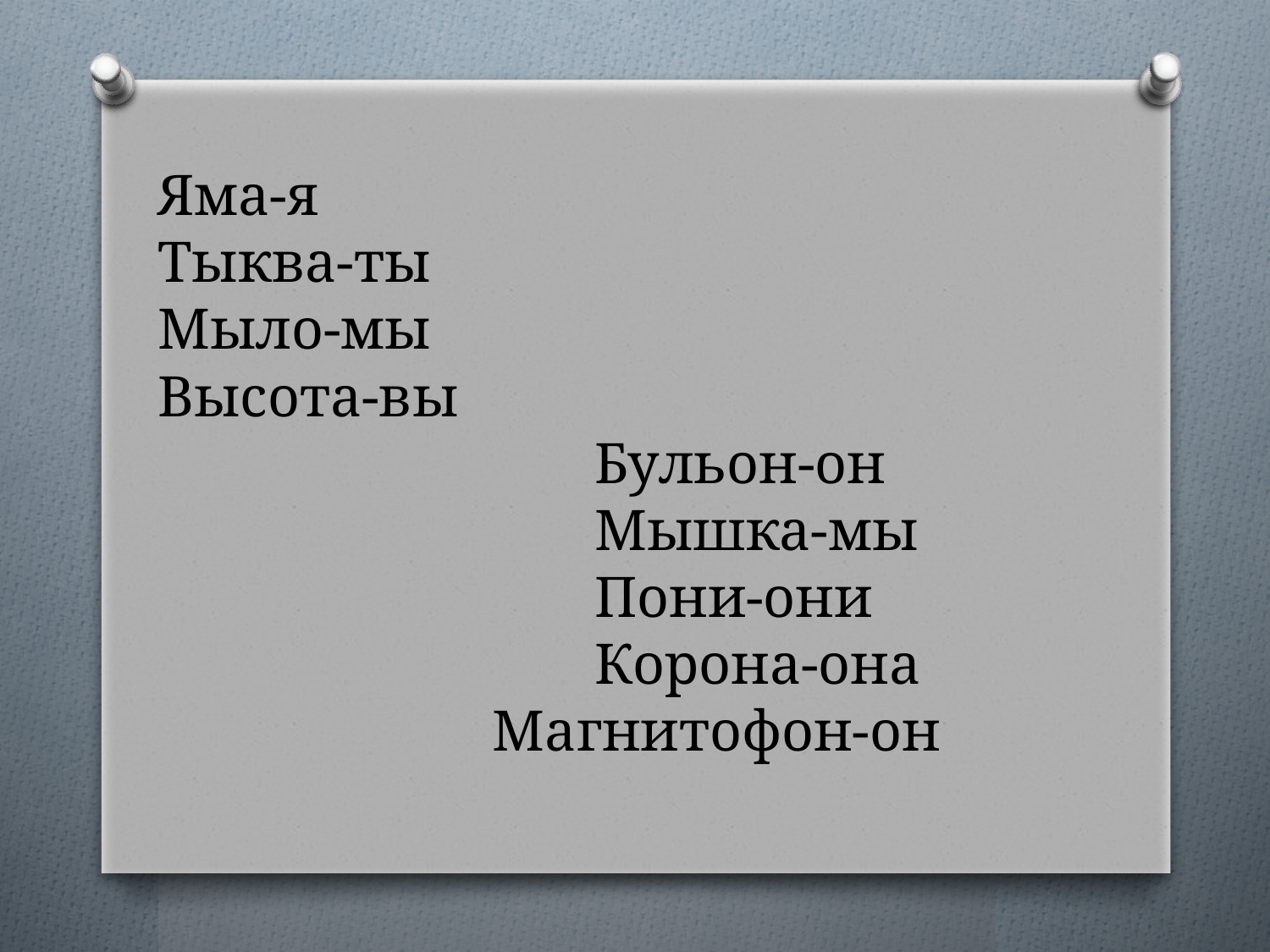

# Яма-я Тыква-ты Мыло-мы Высота-вы Бульон-он Мышка-мы Пони-они Корона-она Магнитофон-он